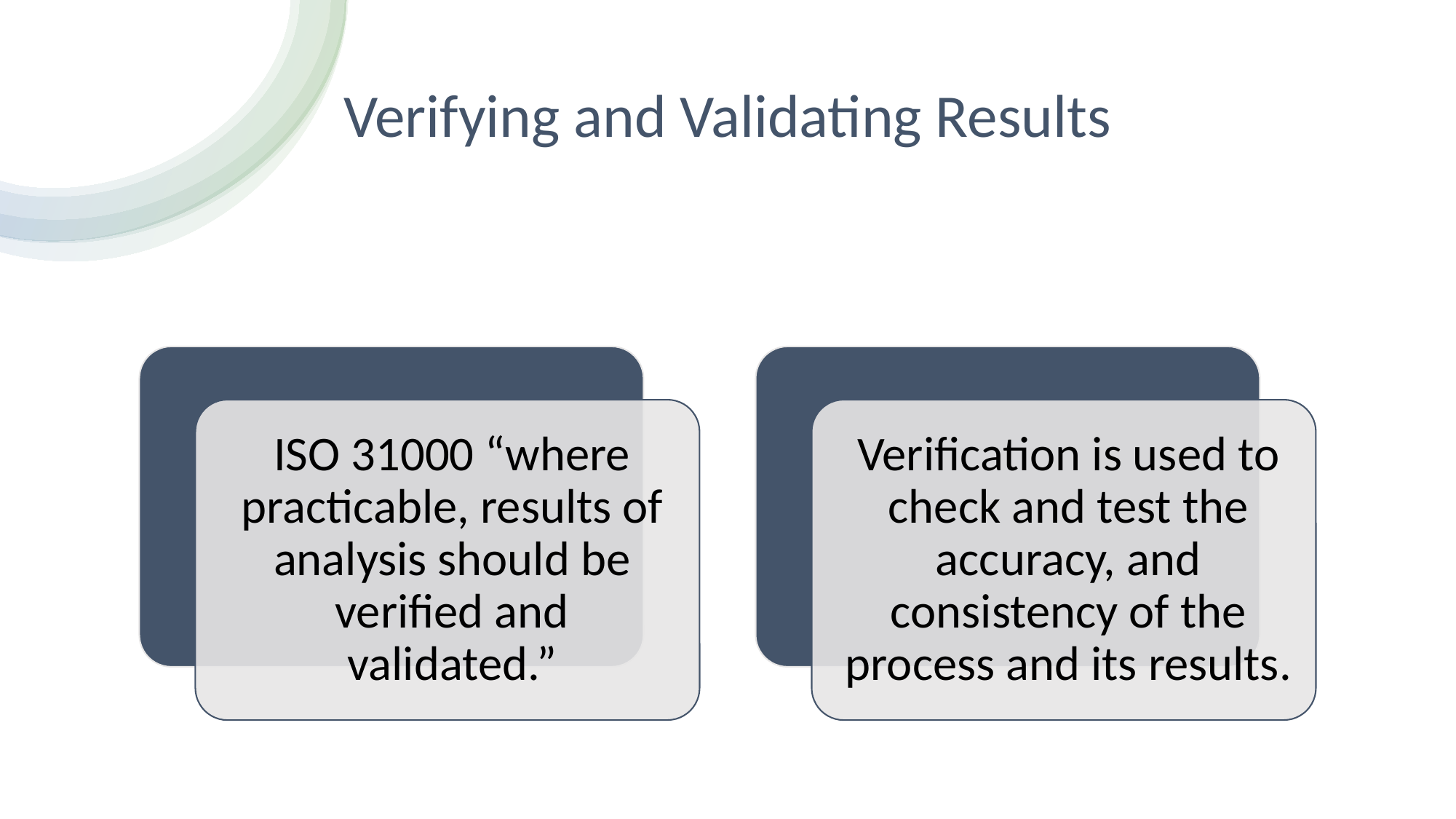

# Verifying and Validating Results
ISO 31000 “where practicable, results of analysis should be verified and validated.”
Verification is used to check and test the accuracy, and consistency of the process and its results.